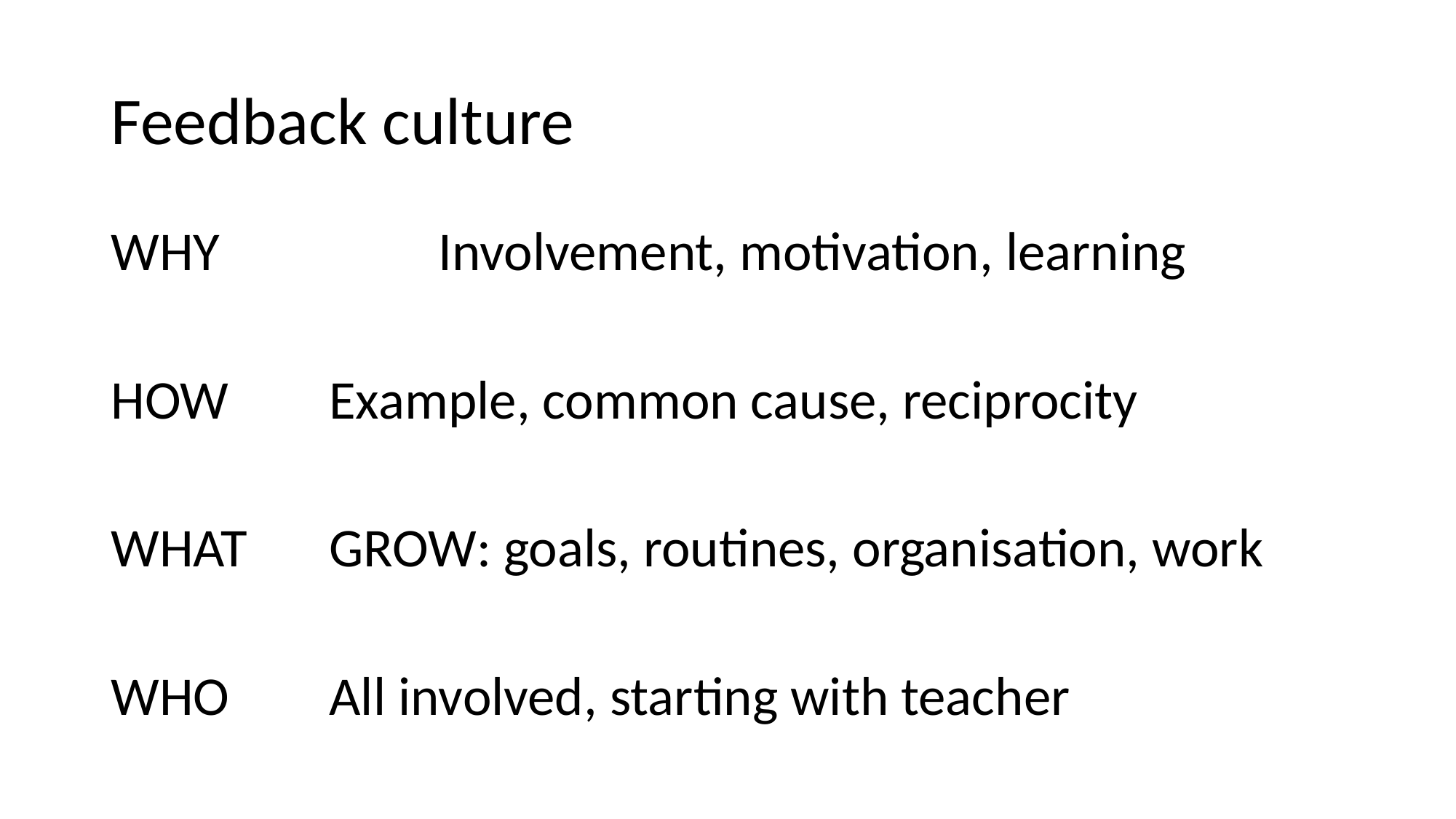

# Feedback culture
WHY		Involvement, motivation, learning

HOW	Example, common cause, reciprocity

WHAT	GROW: goals, routines, organisation, work

WHO	All involved, starting with teacher